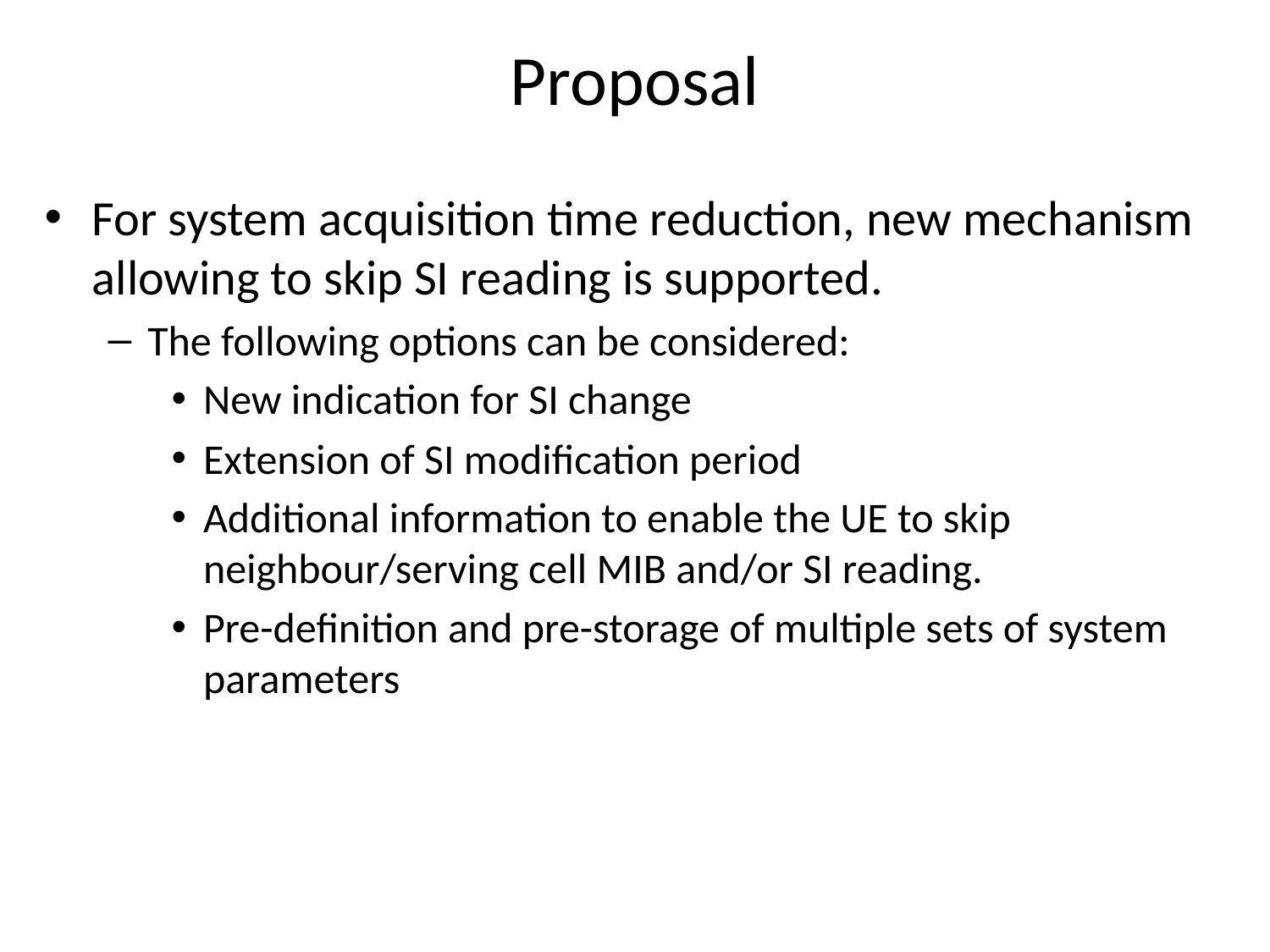

Proposal
For system acquisition time reduction, new mechanism allowing to skip SI reading is supported.
The following options can be considered:
New indication for SI change
Extension of SI modification period
Additional information to enable the UE to skip neighbour/serving cell MIB and/or SI reading.
Pre-definition and pre-storage of multiple sets of system parameters